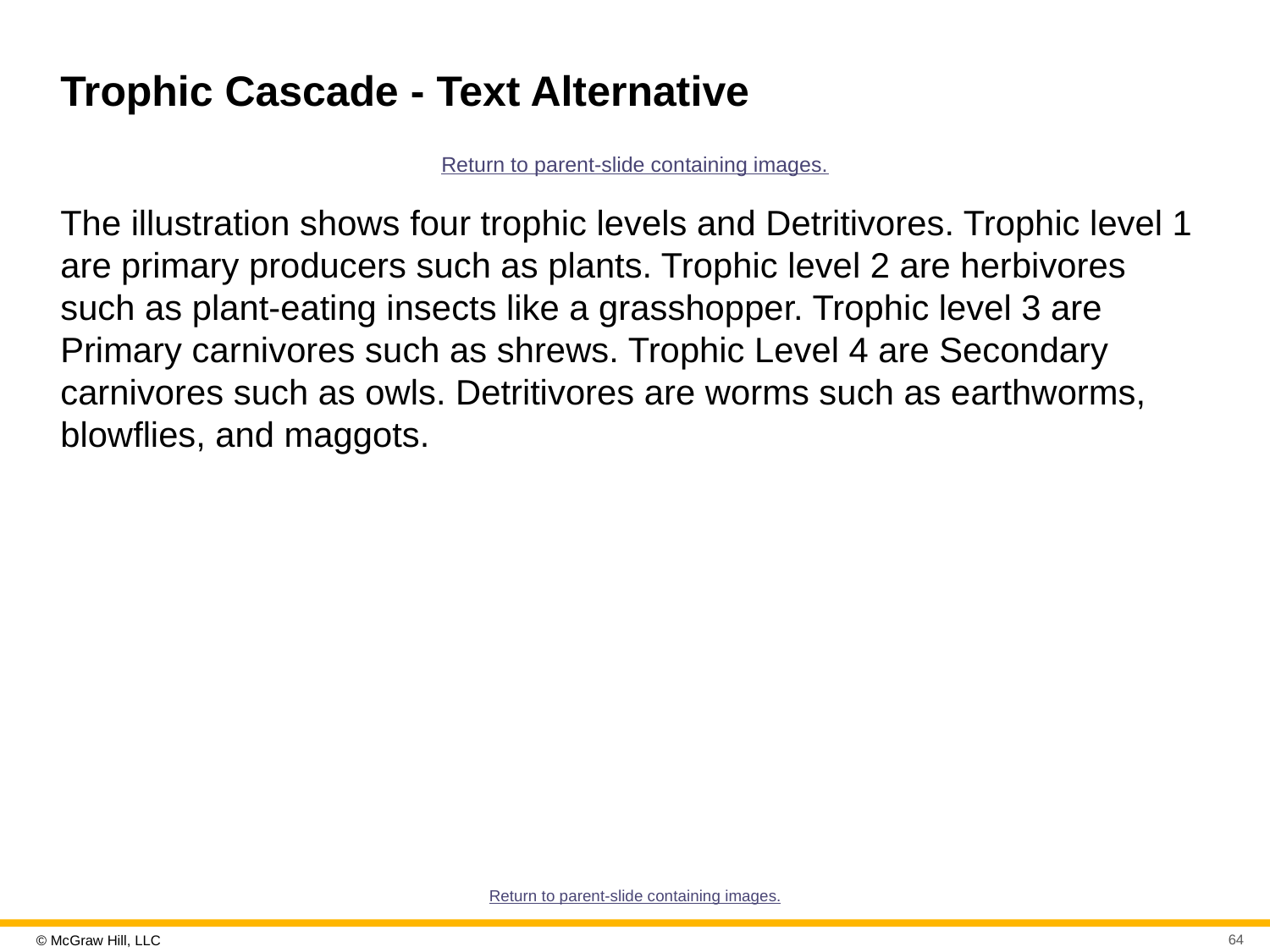

# Trophic Cascade - Text Alternative
Return to parent-slide containing images.
The illustration shows four trophic levels and Detritivores. Trophic level 1 are primary producers such as plants. Trophic level 2 are herbivores such as plant-eating insects like a grasshopper. Trophic level 3 are Primary carnivores such as shrews. Trophic Level 4 are Secondary carnivores such as owls. Detritivores are worms such as earthworms, blowflies, and maggots.
Return to parent-slide containing images.
64